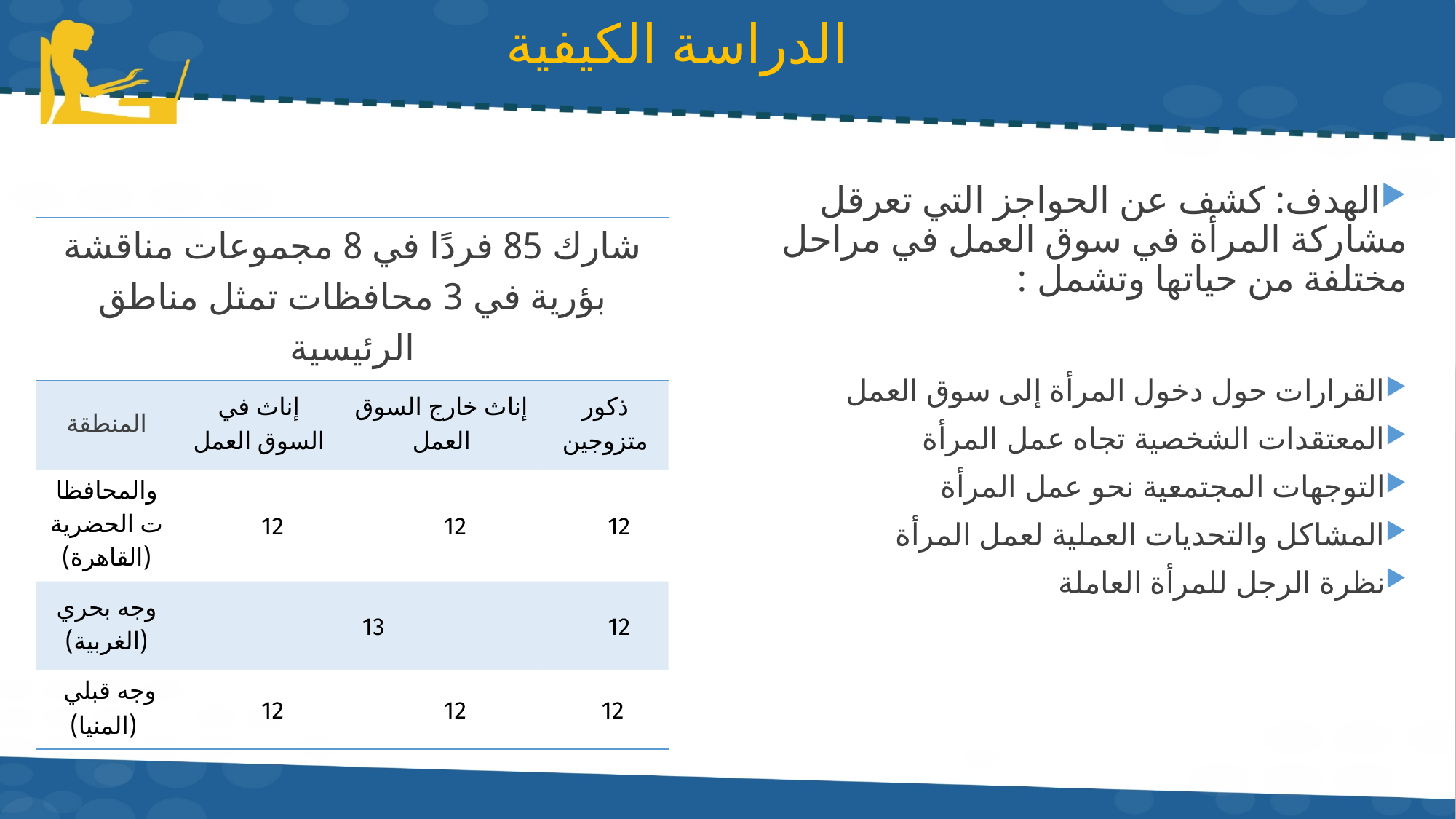

# الدراسة الكيفية
الهدف: كشف عن الحواجز التي تعرقل مشاركة المرأة في سوق العمل في مراحل مختلفة من حياتها وتشمل :

القرارات حول دخول المرأة إلى سوق العمل
المعتقدات الشخصية تجاه عمل المرأة
التوجهات المجتمعية نحو عمل المرأة
المشاكل والتحديات العملية لعمل المرأة
نظرة الرجل للمرأة العاملة
| شارك 85 فردًا في 8 مجموعات مناقشة بؤرية في 3 محافظات تمثل مناطق الرئيسية |  |  |  |
| --- | --- | --- | --- |
| المنطقة | إناث في السوق العمل | إناث خارج السوق العمل | ذكور متزوجين |
| والمحافظات الحضرية (القاهرة) | 12 | 12 | 12 |
| وجه بحري (الغربية) | 13 |  | 12 |
| وجه قبلي (المنيا) | 12 | 12 | 12 |